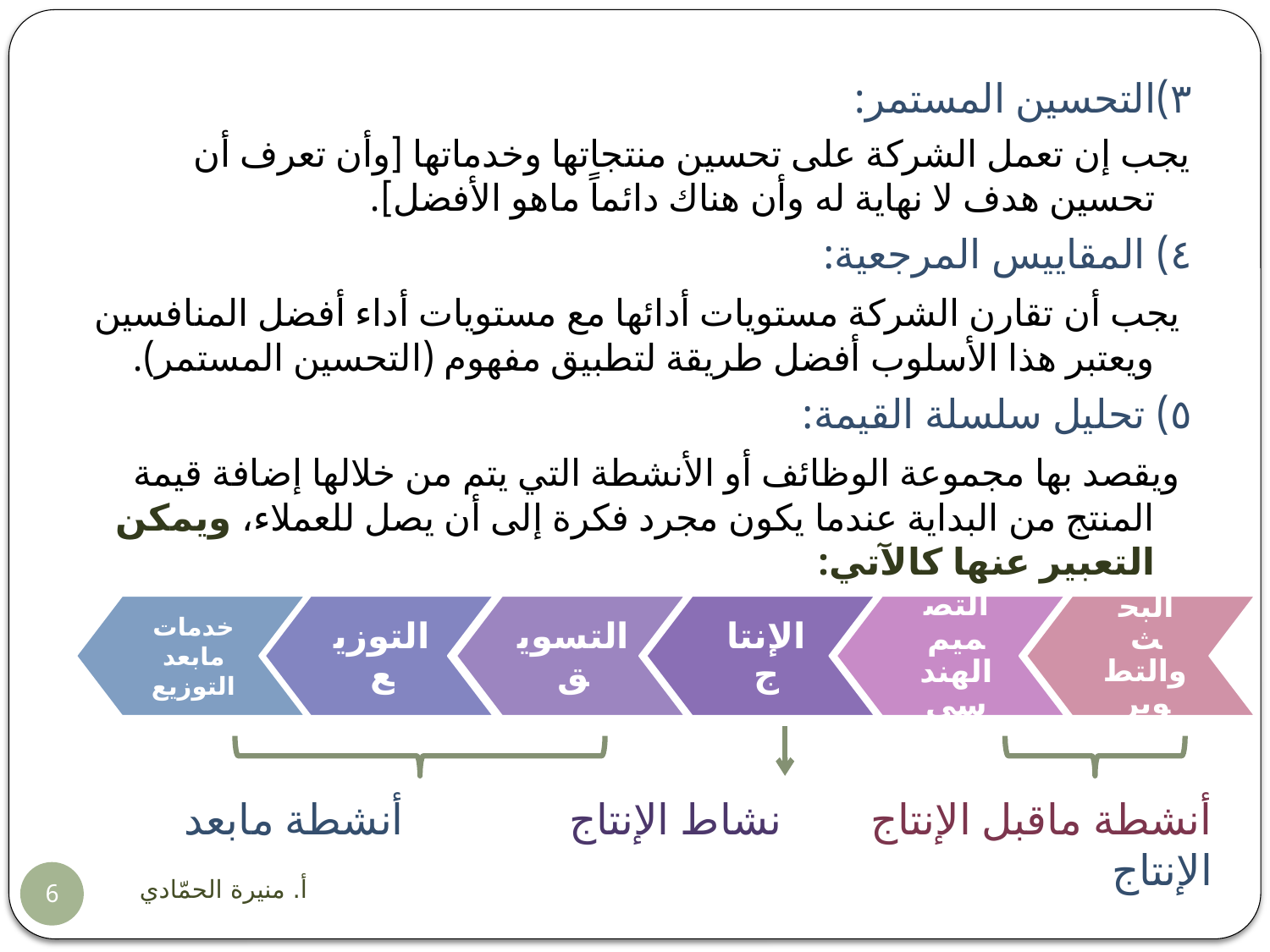

٣)التحسين المستمر:
يجب إن تعمل الشركة على تحسين منتجاتها وخدماتها [وأن تعرف أن تحسين هدف لا نهاية له وأن هناك دائماً ماهو الأفضل].
٤) المقاييس المرجعية:
 يجب أن تقارن الشركة مستويات أدائها مع مستويات أداء أفضل المنافسين ويعتبر هذا الأسلوب أفضل طريقة لتطبيق مفهوم (التحسين المستمر).
٥) تحليل سلسلة القيمة:
 ويقصد بها مجموعة الوظائف أو الأنشطة التي يتم من خلالها إضافة قيمة المنتج من البداية عندما يكون مجرد فكرة إلى أن يصل للعملاء، ويمكن التعبير عنها كالآتي:

التسويق
التوزيع
خدمات مابعد التوزيع
البحث والتطوير
التصميم الهندسي
الإنتاج

أنشطة ماقبل الإنتاج        نشاط الإنتاج               أنشطة مابعد الإنتاج
أ. منيرة الحمّادي
6